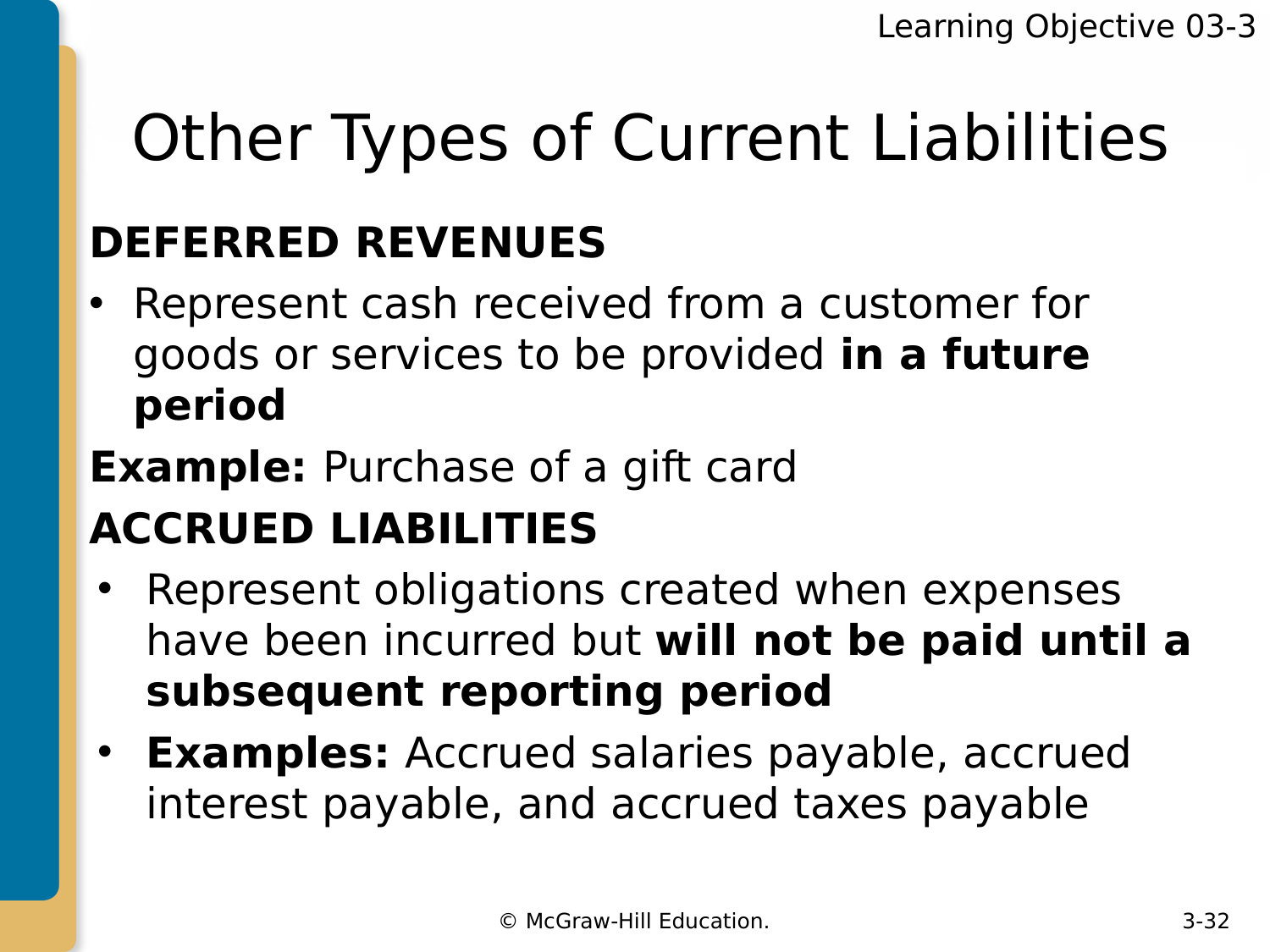

Learning Objective 03-3
# Other Types of Current Liabilities
DEFERRED REVENUES
Represent cash received from a customer for goods or services to be provided in a future period
Example: Purchase of a gift card
ACCRUED LIABILITIES
Represent obligations created when expenses have been incurred but will not be paid until a subsequent reporting period
Examples: Accrued salaries payable, accrued interest payable, and accrued taxes payable